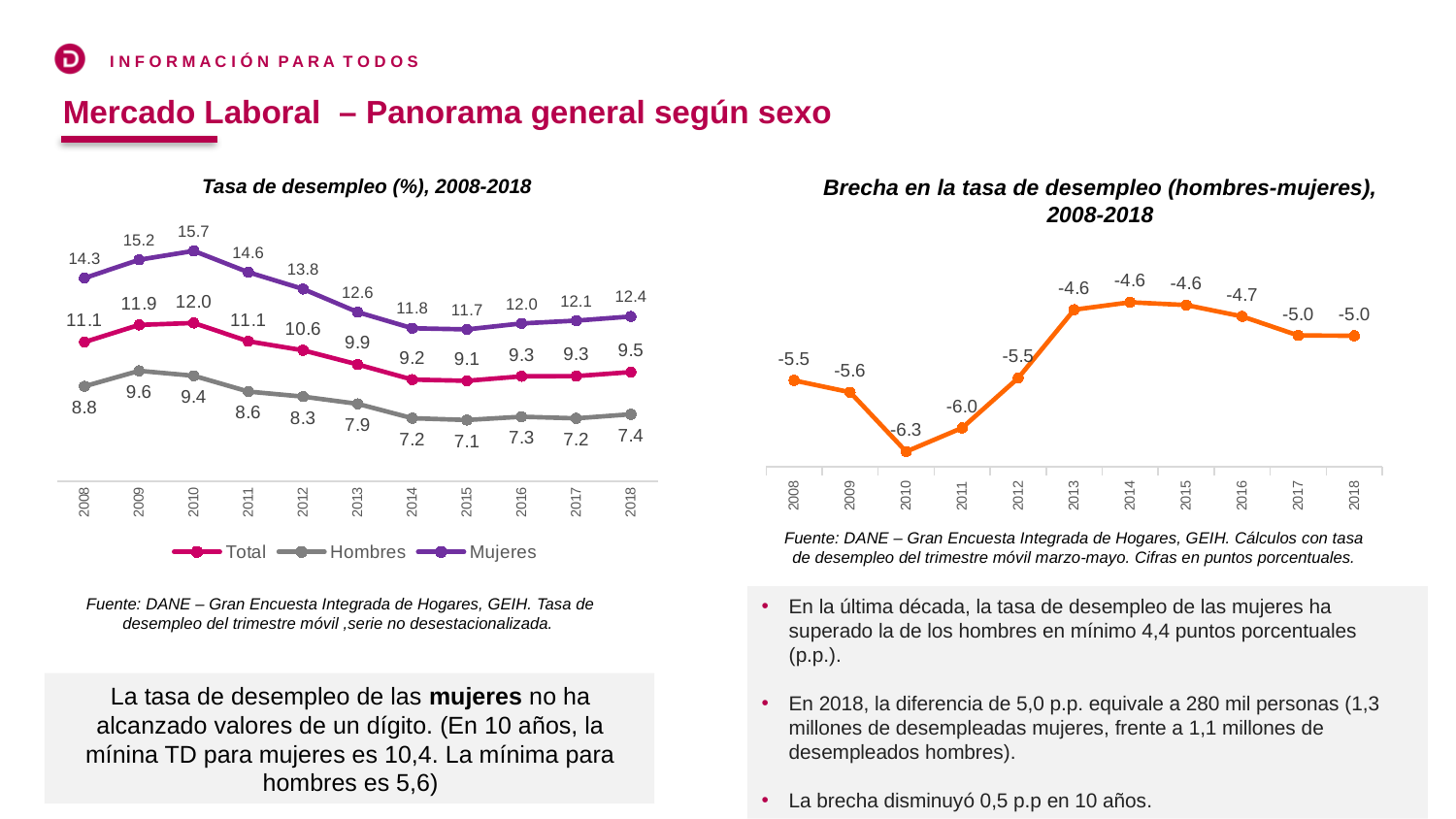

Mercado Laboral  – Panorama general según sexo
Tasa de desempleo (%), 2008-2018
Brecha en la tasa de desempleo (hombres-mujeres), 2008-2018
Fuente: DANE – Gran Encuesta Integrada de Hogares, GEIH. Cálculos con tasa de desempleo del trimestre móvil marzo-mayo. Cifras en puntos porcentuales.
Fuente: DANE – Gran Encuesta Integrada de Hogares, GEIH. Tasa de desempleo del trimestre móvil ,serie no desestacionalizada.

### Chart

| Category | Total | Hombres | Mujeres  |
|---|---|---|---|
| 2008 | 11.064456957571768 | 8.820876410267834 | 14.302597045059024 |
| 2009 | 11.931712226773024 | 9.60788914490053 | 15.22981270965319 |
| 2010 | 12.03015083127186 | 9.358139351147592 | 15.68128652382994 |
| 2011 | 11.101567057883804 | 8.553535517921821 | 14.596478875428327 |
| 2012 | 10.646637992894135 | 8.29781858138324 | 13.750177322143168 |
| 2013 | 9.928840791468863 | 7.93366062843547 | 12.579440012053489 |
| 2014 | 9.162295882597048 | 7.205139749571747 | 11.76327113243275 |
| 2015 | 9.102255995179876 | 7.114370281461313 | 11.705025361263964 |
| 2016 | 9.329490859666512 | 7.280952725536749 | 12.006355863804794 |
| 2017 | 9.339880390639914 | 7.198335169297658 | 12.148335427744959 |
| 2018 | 9.543393188455324 | 7.4038665059104405 | 12.357675255052929 |

### Chart

| Category | Brecha |
|---|---|
| 2008 | -5.4817206347911895 |
| 2009 | -5.6219235647526595 |
| 2010 | -6.323147172682347 |
| 2011 | -6.0429433575065055 |
| 2012 | -5.452358740759928 |
| 2013 | -4.645779383618019 |
| 2014 | -4.558131382861004 |
| 2015 | -4.590655079802651 |
| 2016 | -4.725403138268045 |
| 2017 | -4.950000258447301 |
| 2018 | -4.953808749142488 |
En la última década, la tasa de desempleo de las mujeres ha superado la de los hombres en mínimo 4,4 puntos porcentuales (p.p.).

En 2018, la diferencia de 5,0 p.p. equivale a 280 mil personas (1,3 millones de desempleadas mujeres, frente a 1,1 millones de desempleados hombres).

La brecha disminuyó 0,5 p.p en 10 años.
La tasa de desempleo de las mujeres no ha alcanzado valores de un dígito. (En 10 años, la mínina TD para mujeres es 10,4. La mínima para hombres es 5,6)